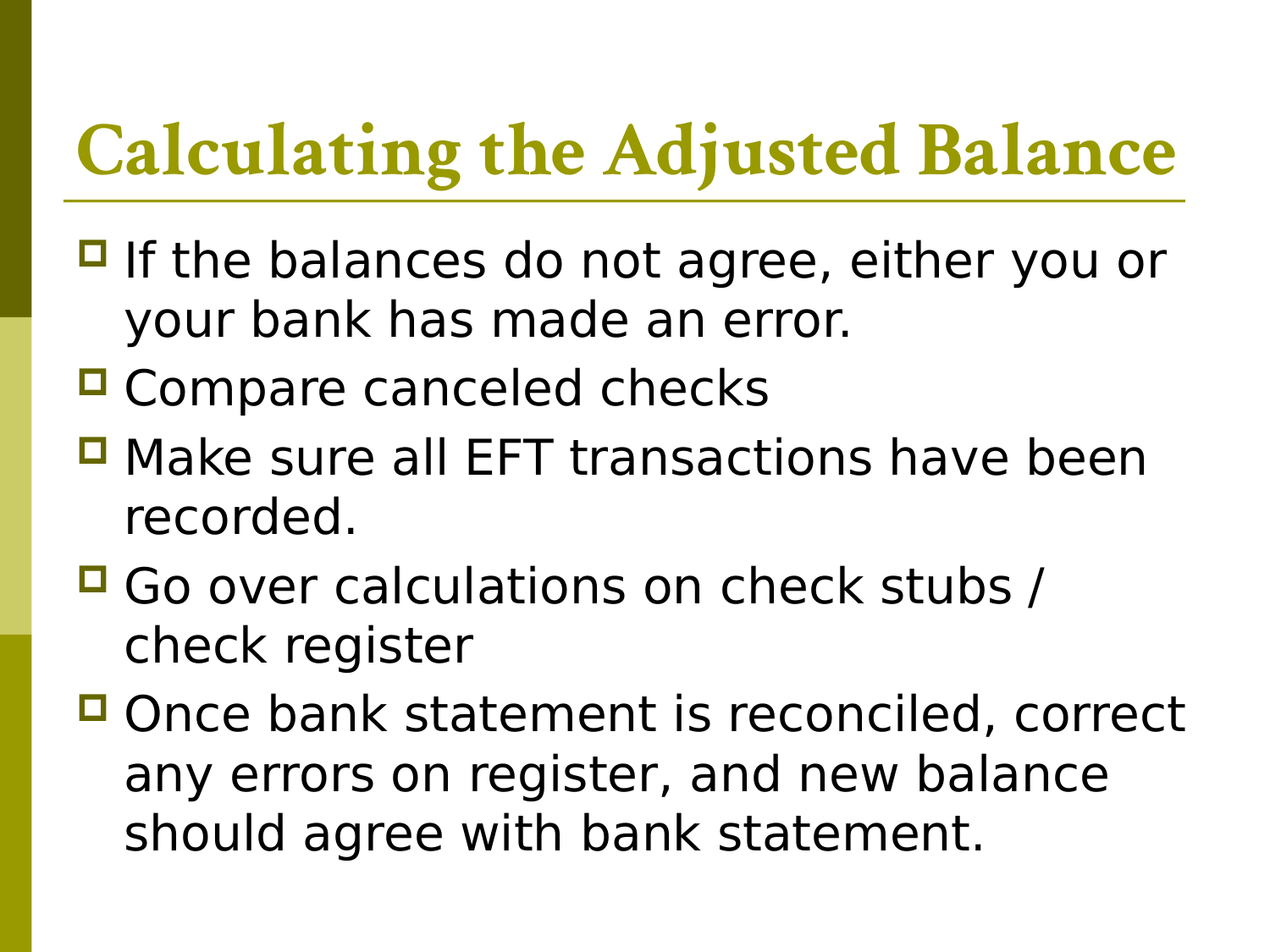

# Calculating the Adjusted Balance
If the balances do not agree, either you or your bank has made an error.
Compare canceled checks
Make sure all EFT transactions have been recorded.
Go over calculations on check stubs / check register
Once bank statement is reconciled, correct any errors on register, and new balance should agree with bank statement.